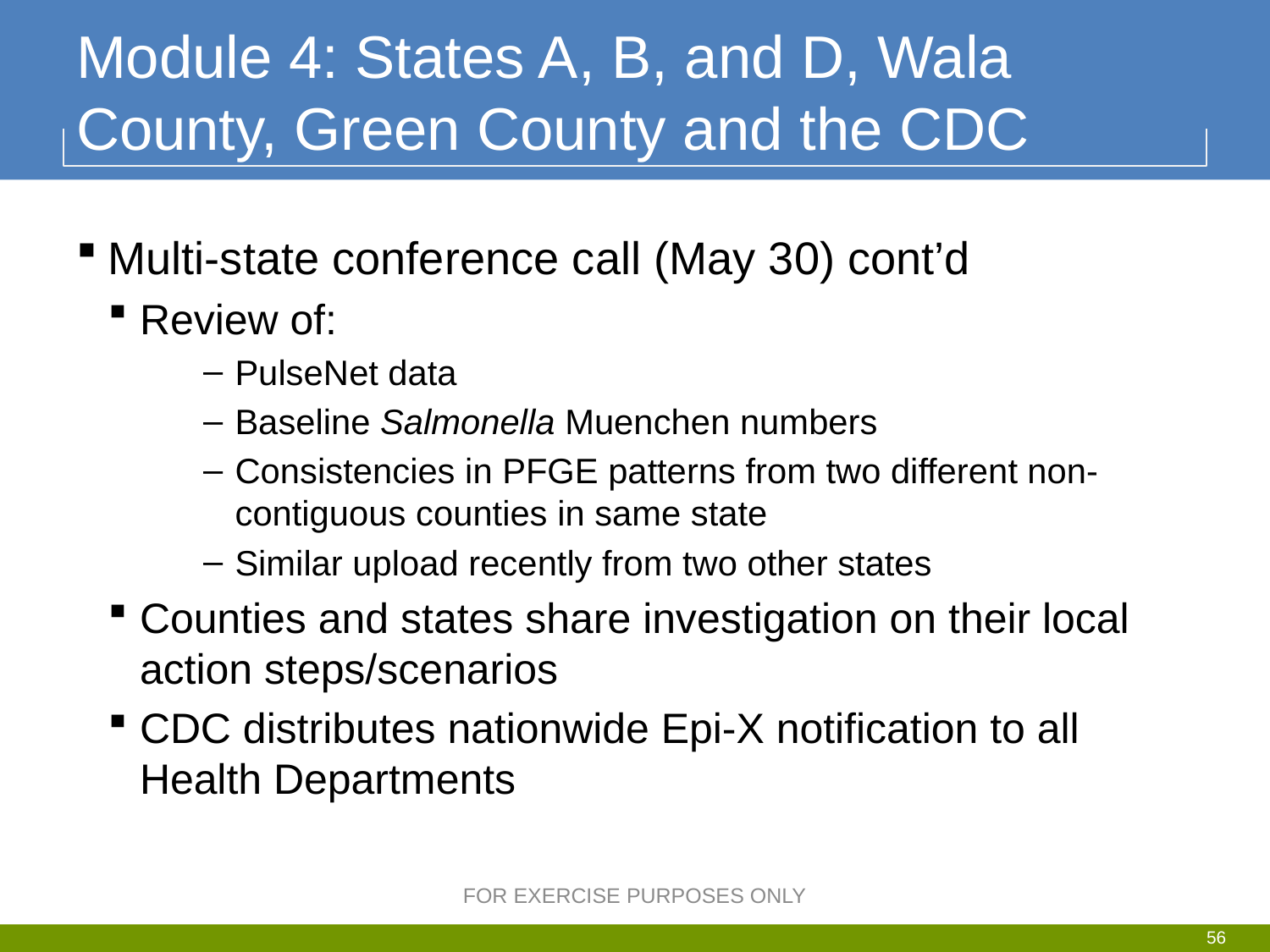

# Module 4: States A, B, and D, Wala County, Green County and the CDC
Multi-state conference call (May 30) cont’d
Review of:
PulseNet data
Baseline Salmonella Muenchen numbers
Consistencies in PFGE patterns from two different non-contiguous counties in same state
Similar upload recently from two other states
Counties and states share investigation on their local action steps/scenarios
CDC distributes nationwide Epi-X notification to all Health Departments
FOR EXERCISE PURPOSES ONLY